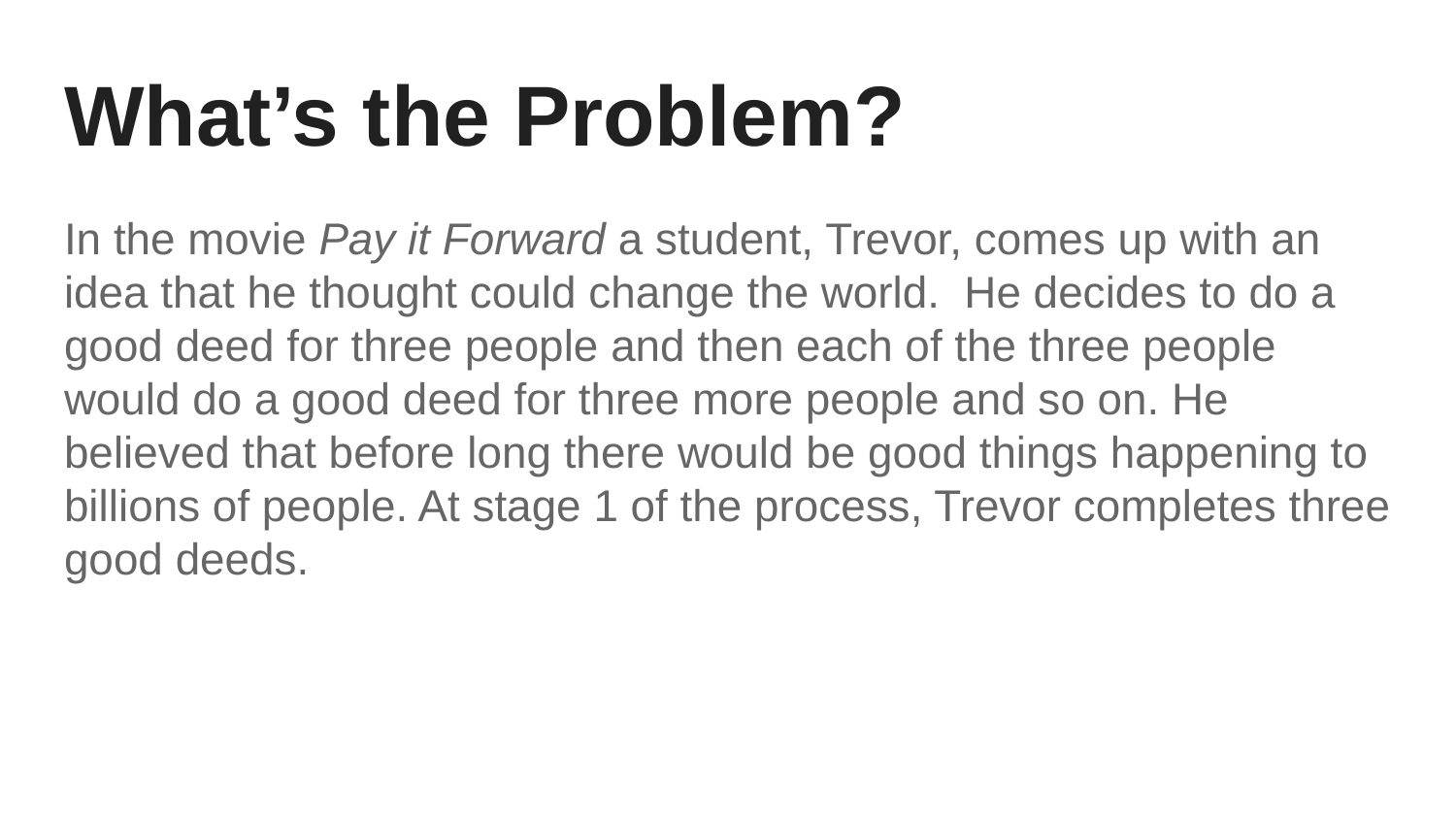

# What’s the Problem?
In the movie Pay it Forward a student, Trevor, comes up with an idea that he thought could change the world.  He decides to do a good deed for three people and then each of the three people would do a good deed for three more people and so on. He believed that before long there would be good things happening to billions of people. At stage 1 of the process, Trevor completes three good deeds.